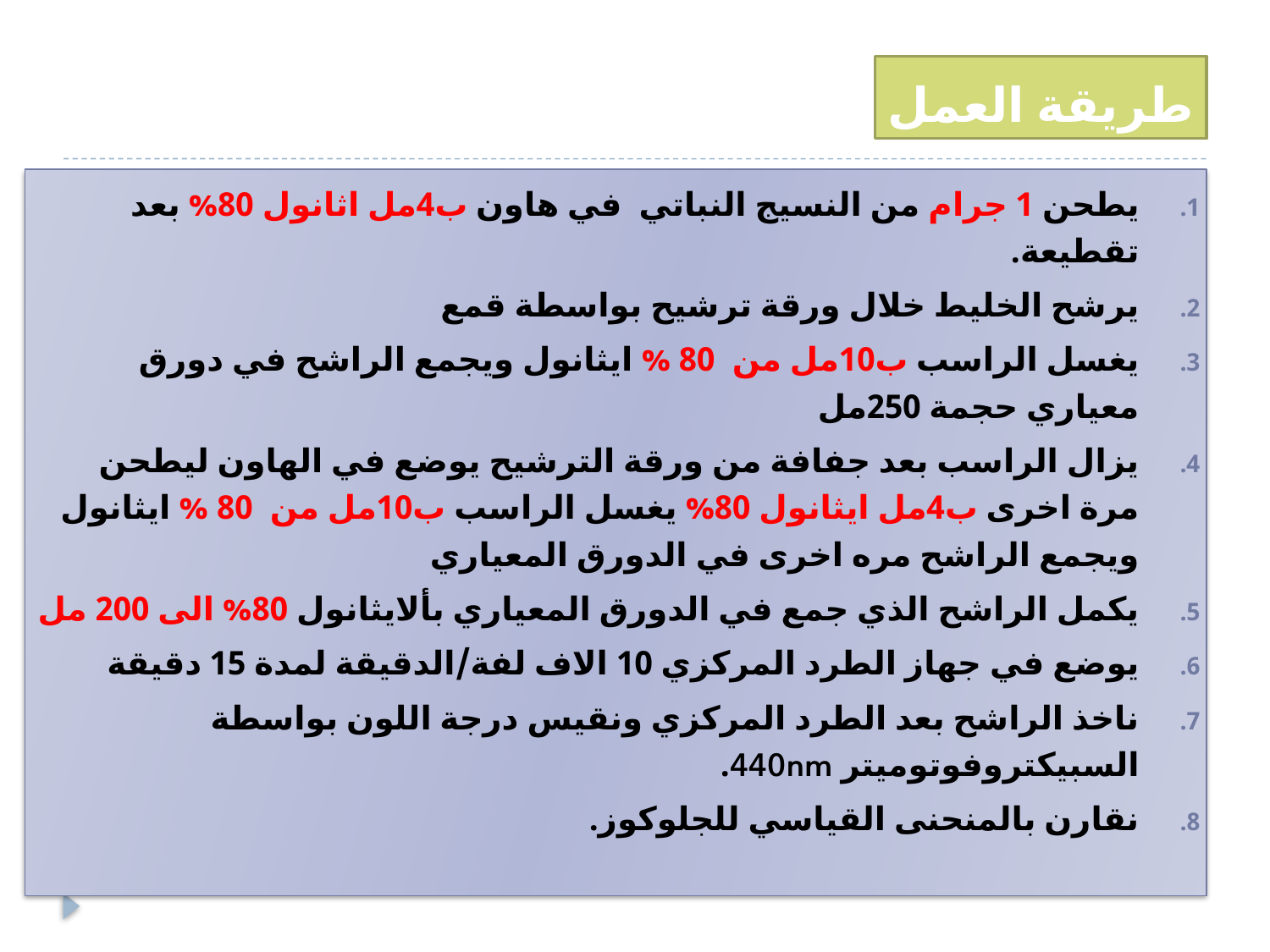

# طريقة العمل
يطحن 1 جرام من النسيج النباتي  في هاون ب4مل اثانول 80% بعد تقطيعة.
يرشح الخليط خلال ورقة ترشيح بواسطة قمع
يغسل الراسب ب10مل من  80 % ايثانول ويجمع الراشح في دورق معياري حجمة 250مل
يزال الراسب بعد جفافة من ورقة الترشيح يوضع في الهاون ليطحن مرة اخرى ب4مل ايثانول 80% يغسل الراسب ب10مل من  80 % ايثانول ويجمع الراشح مره اخرى في الدورق المعياري
يكمل الراشح الذي جمع في الدورق المعياري بألايثانول 80% الى 200 مل
يوضع في جهاز الطرد المركزي 10 الاف لفة/الدقيقة لمدة 15 دقيقة
ناخذ الراشح بعد الطرد المركزي ونقيس درجة اللون بواسطة السبيكتروفوتوميتر 440nm.
نقارن بالمنحنى القياسي للجلوكوز.